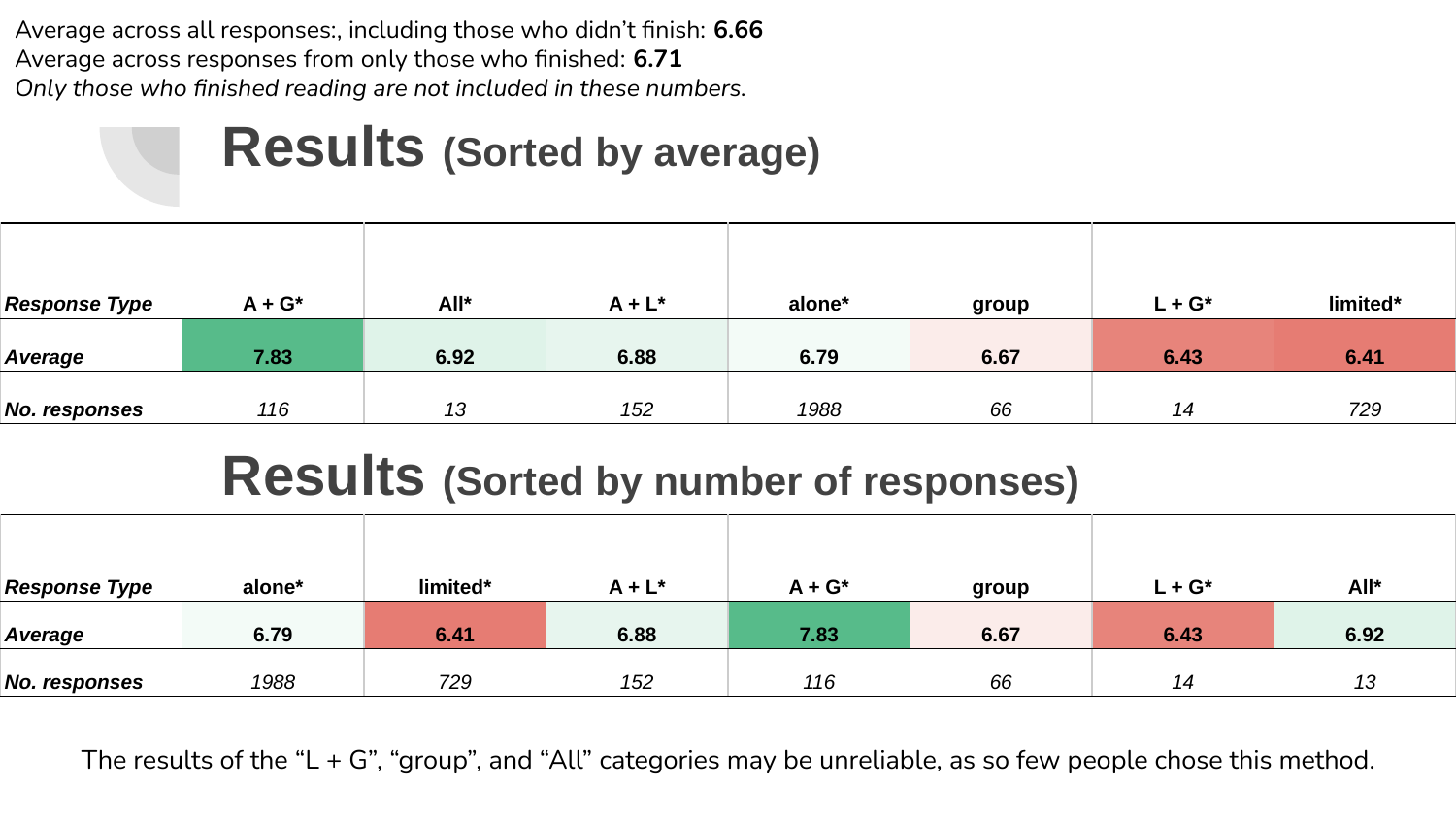

Average across all responses:, including those who didn’t finish: 6.66
Average across responses from only those who finished: 6.71
Only those who finished reading are not included in these numbers.
# Results (Sorted by average)
| Response Type | A + G\* | All\* | A + L\* | alone\* | group | L + G\* | limited\* |
| --- | --- | --- | --- | --- | --- | --- | --- |
| Average | 7.83 | 6.92 | 6.88 | 6.79 | 6.67 | 6.43 | 6.41 |
| No. responses | 116 | 13 | 152 | 1988 | 66 | 14 | 729 |
Results (Sorted by number of responses)
| Response Type | alone\* | limited\* | A + L\* | A + G\* | group | L + G\* | All\* |
| --- | --- | --- | --- | --- | --- | --- | --- |
| Average | 6.79 | 6.41 | 6.88 | 7.83 | 6.67 | 6.43 | 6.92 |
| No. responses | 1988 | 729 | 152 | 116 | 66 | 14 | 13 |
The results of the “L + G”, “group”, and “All” categories may be unreliable, as so few people chose this method.